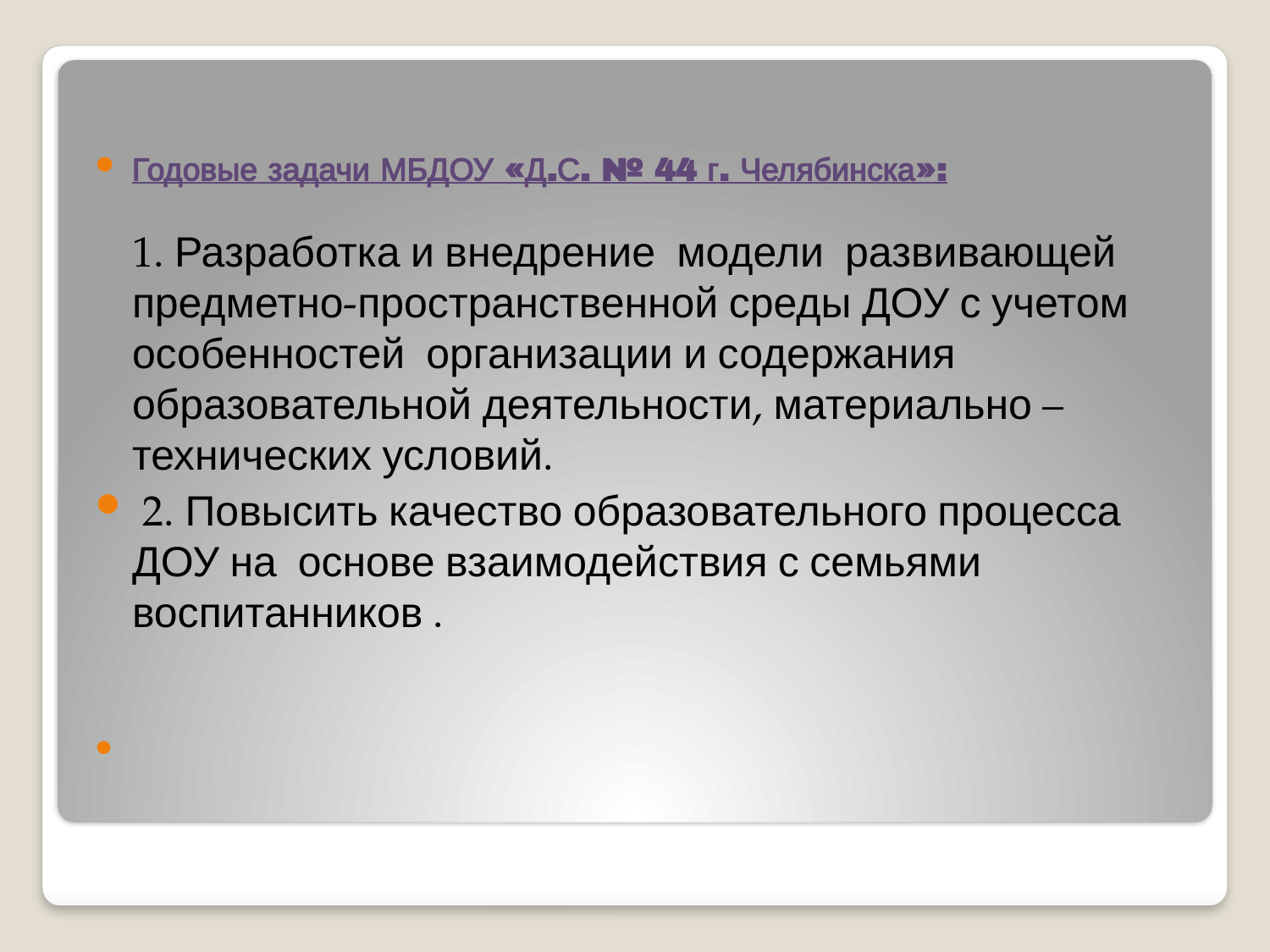

Годовые задачи МБДОУ «Д.С. № 44 г. Челябинска»:
1. Разработка и внедрение  модели  развивающей предметно-пространственной среды ДОУ с учетом особенностей  организации и содержания образовательной деятельности, материально –технических условий.
 2. Повысить качество образовательного процесса ДОУ на  основе взаимодействия с семьями воспитанников .

#